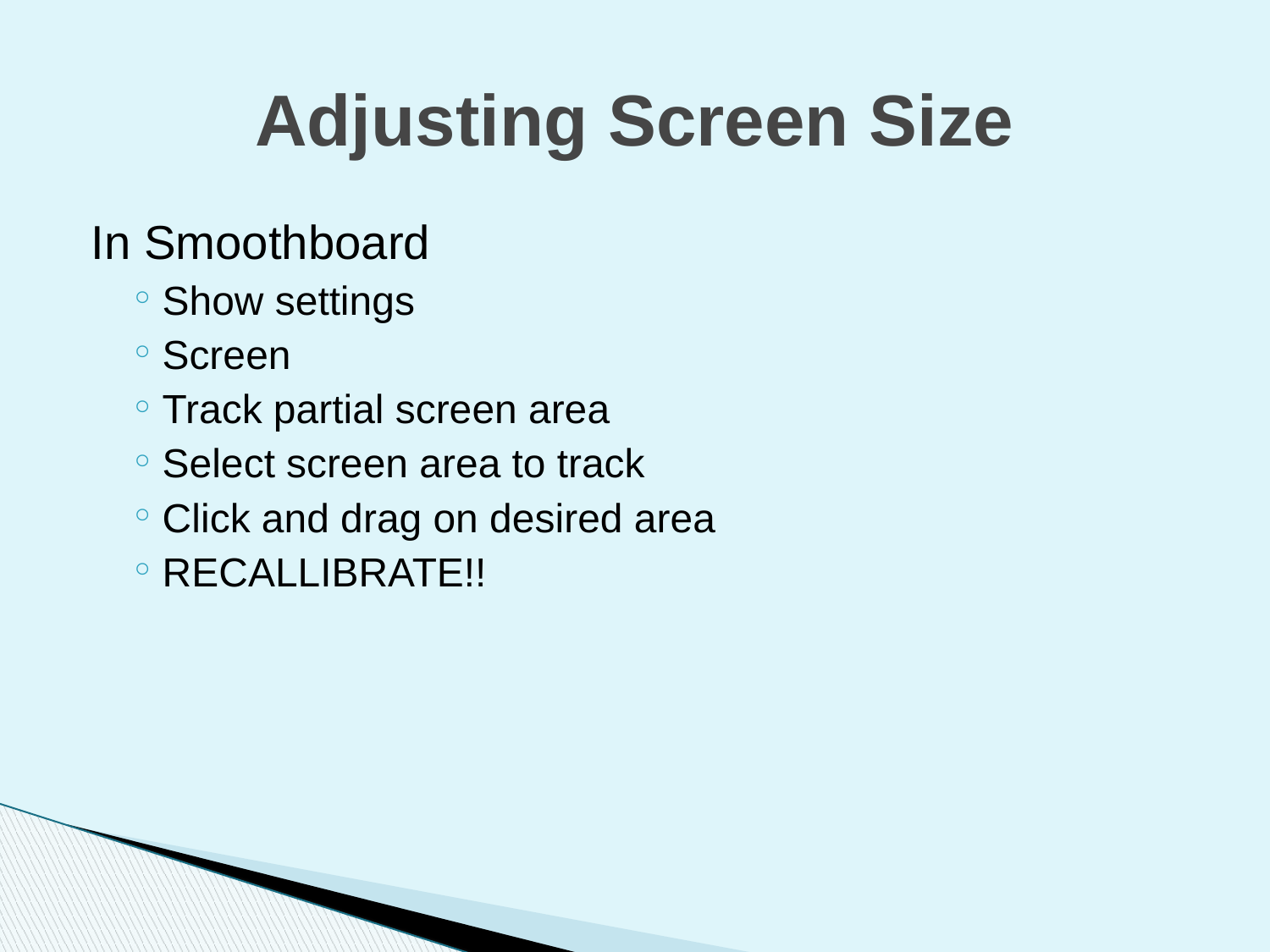

# Adjusting Screen Size
In Smoothboard
Show settings
Screen
Track partial screen area
Select screen area to track
Click and drag on desired area
RECALLIBRATE!!